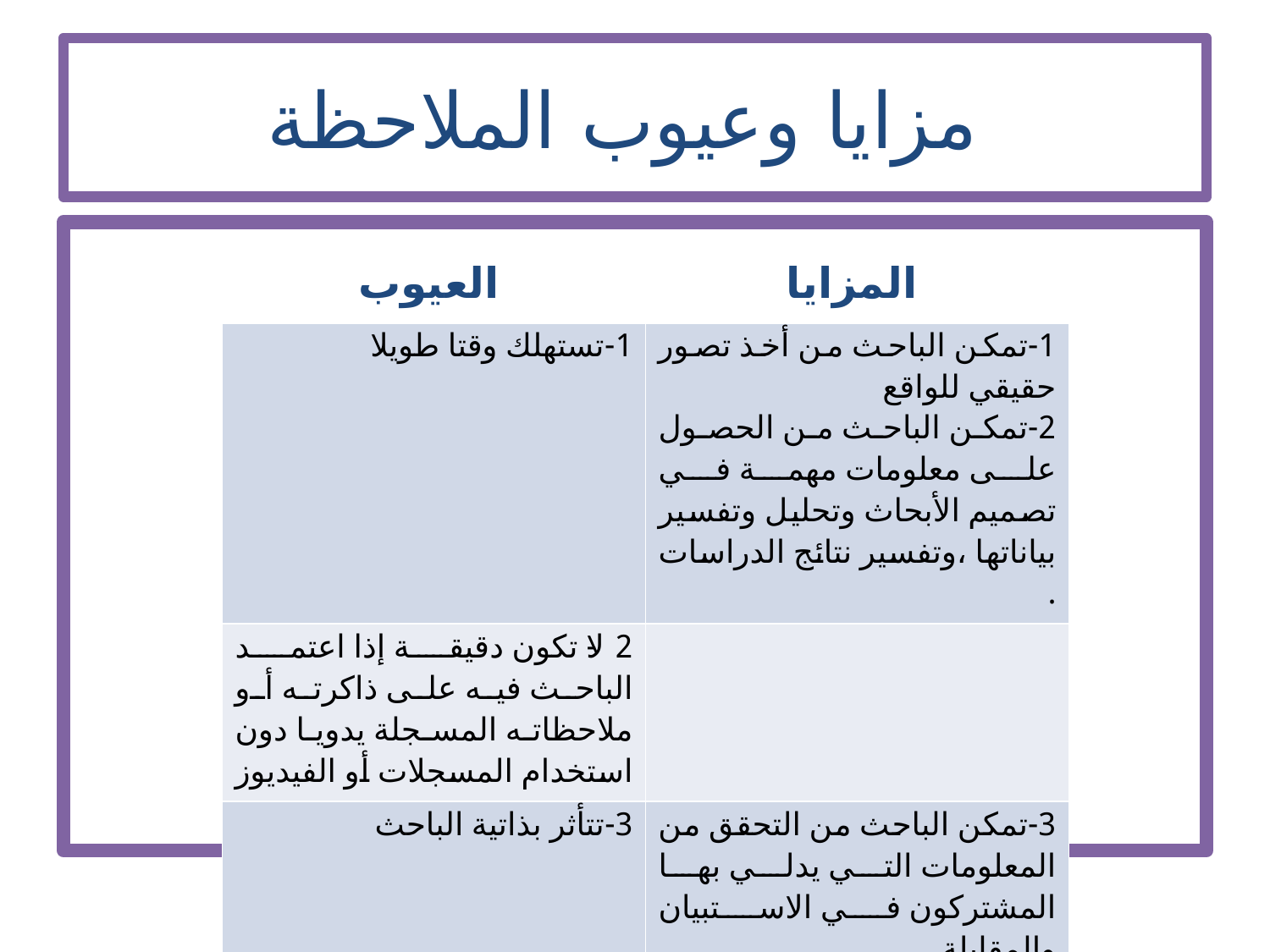

# مزايا وعيوب الملاحظة

| العيوب | المزايا |
| --- | --- |
| 1-تستهلك وقتا طويلا | 1-تمكن الباحث من أخذ تصور حقيقي للواقع 2-تمكن الباحث من الحصول على معلومات مهمة في تصميم الأبحاث وتحليل وتفسير بياناتها ،وتفسير نتائج الدراسات . |
| 2-لا تكون دقيقة إذا اعتمد الباحث فيه على ذاكرته أو ملاحظاته المسجلة يدويا دون استخدام المسجلات أو الفيديوز |  |
| 3-تتأثر بذاتية الباحث | 3-تمكن الباحث من التحقق من المعلومات التي يدلي بها المشتركون في الاستبيان والمقابلة |